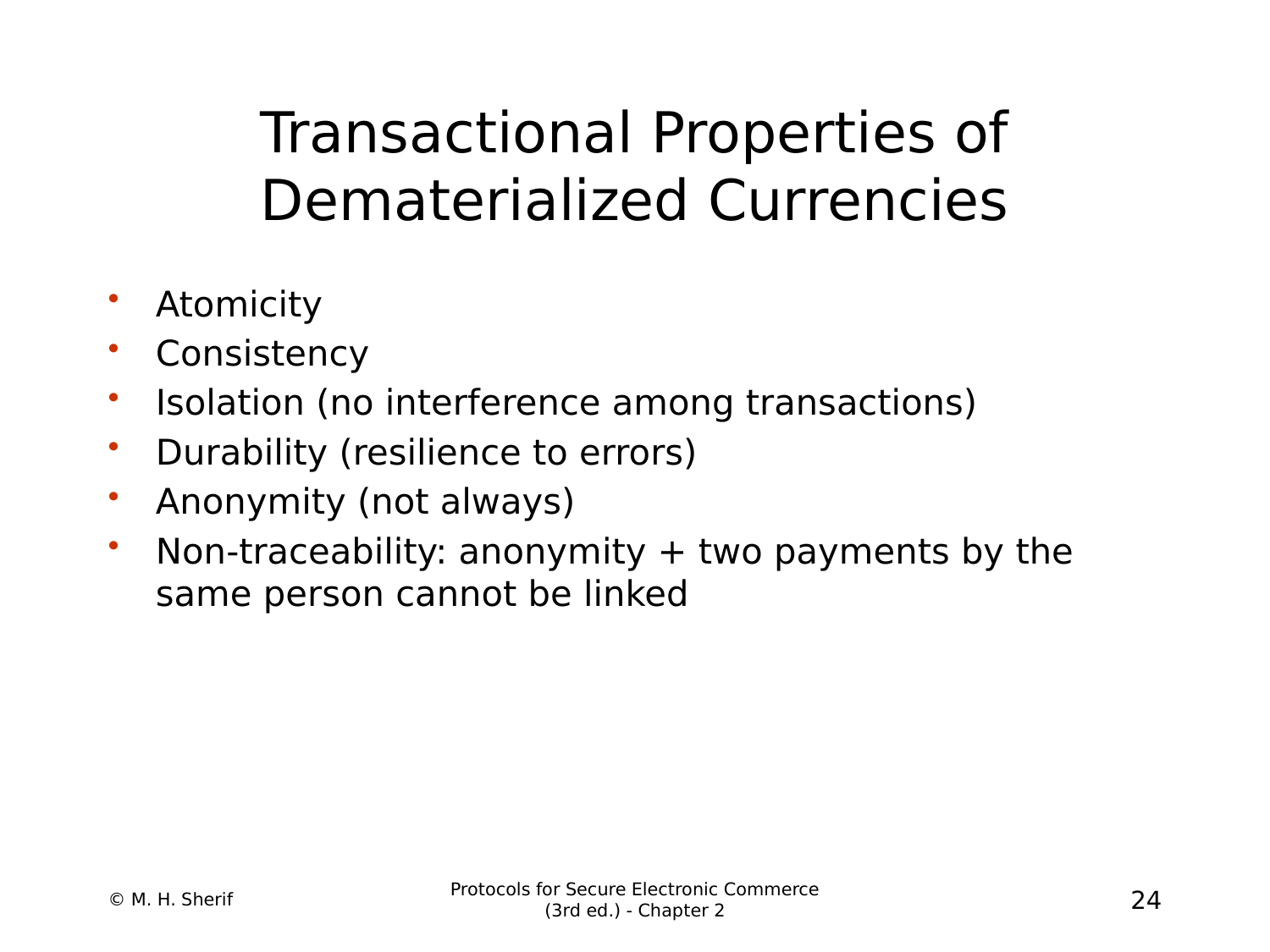

# Transactional Properties of Dematerialized Currencies
Atomicity
Consistency
Isolation (no interference among transactions)
Durability (resilience to errors)
Anonymity (not always)
Non-traceability: anonymity + two payments by the same person cannot be linked
© M. H. Sherif
Protocols for Secure Electronic Commerce (3rd ed.) - Chapter 2
24